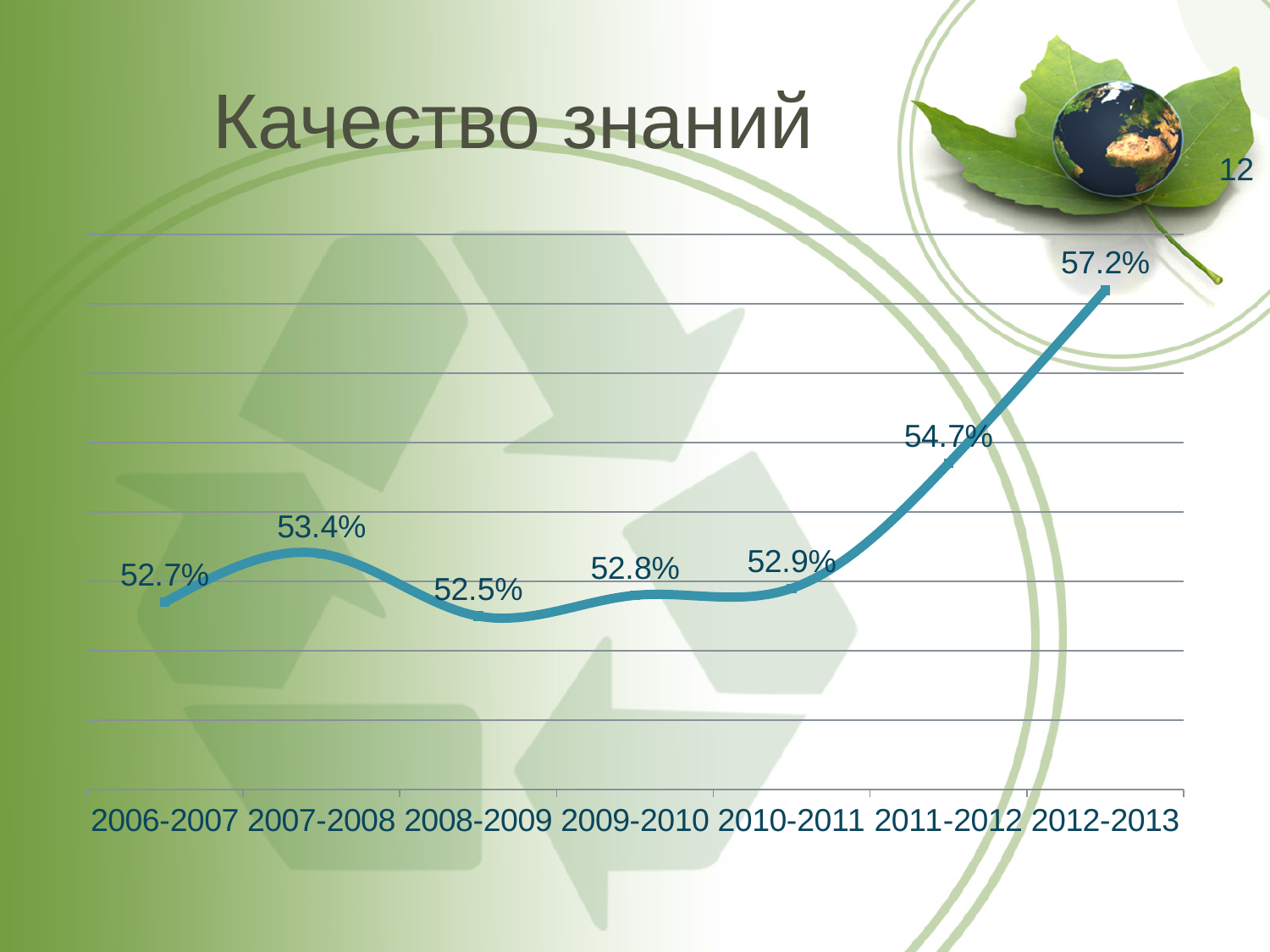

# Качество знаний
12

### Chart

| Category | Ряд 1 |
|---|---|
| 2006-2007 | 0.527 |
| 2007-2008 | 0.534 |
| 2008-2009 | 0.525 |
| 2009-2010 | 0.528 |
| 2010-2011 | 0.529 |
| 2011-2012 | 0.547 |
| 2012-2013 | 0.572 |